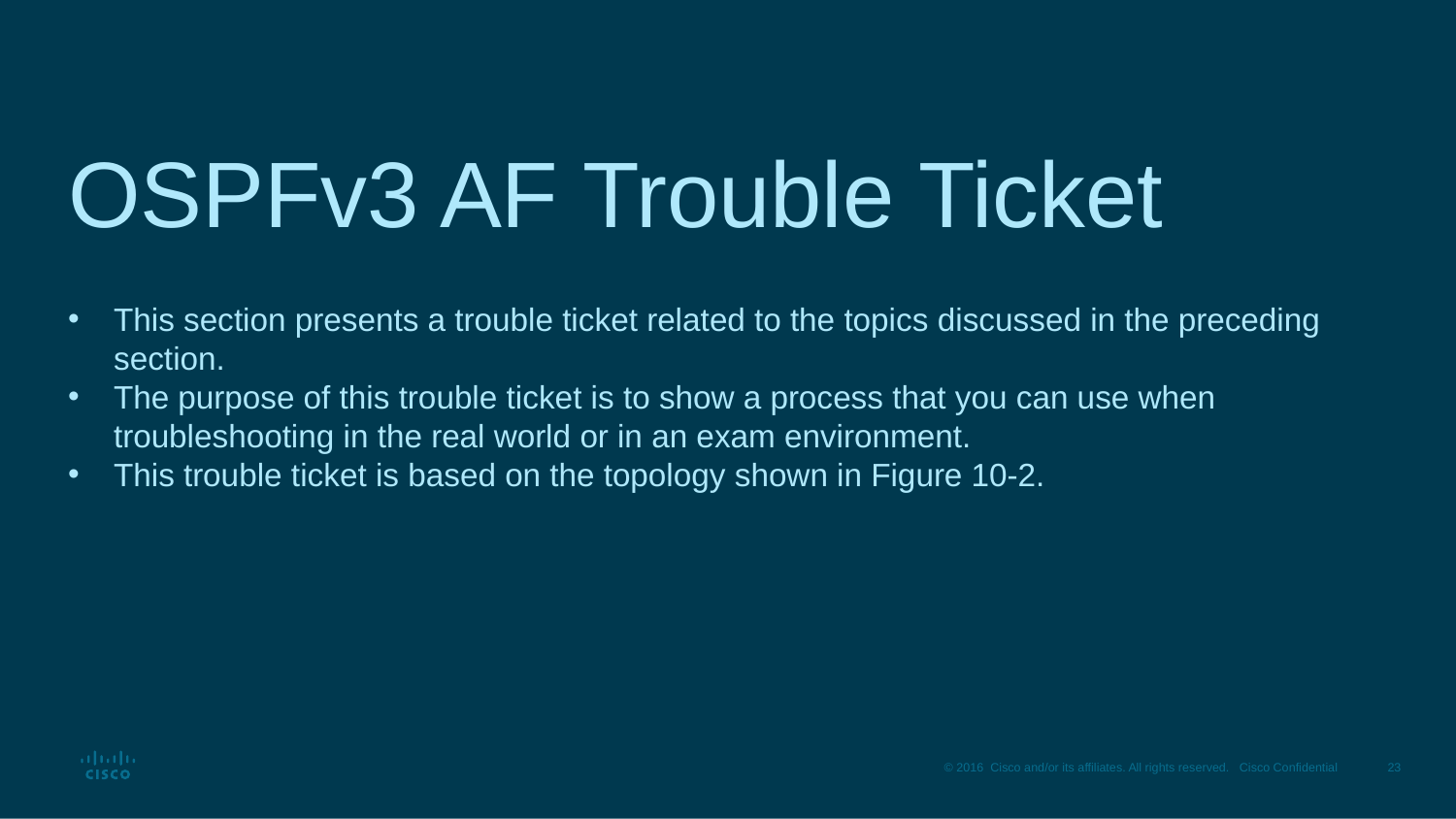

# OSPFv3 AF Trouble Ticket
This section presents a trouble ticket related to the topics discussed in the preceding section.
The purpose of this trouble ticket is to show a process that you can use when troubleshooting in the real world or in an exam environment.
This trouble ticket is based on the topology shown in Figure 10-2.